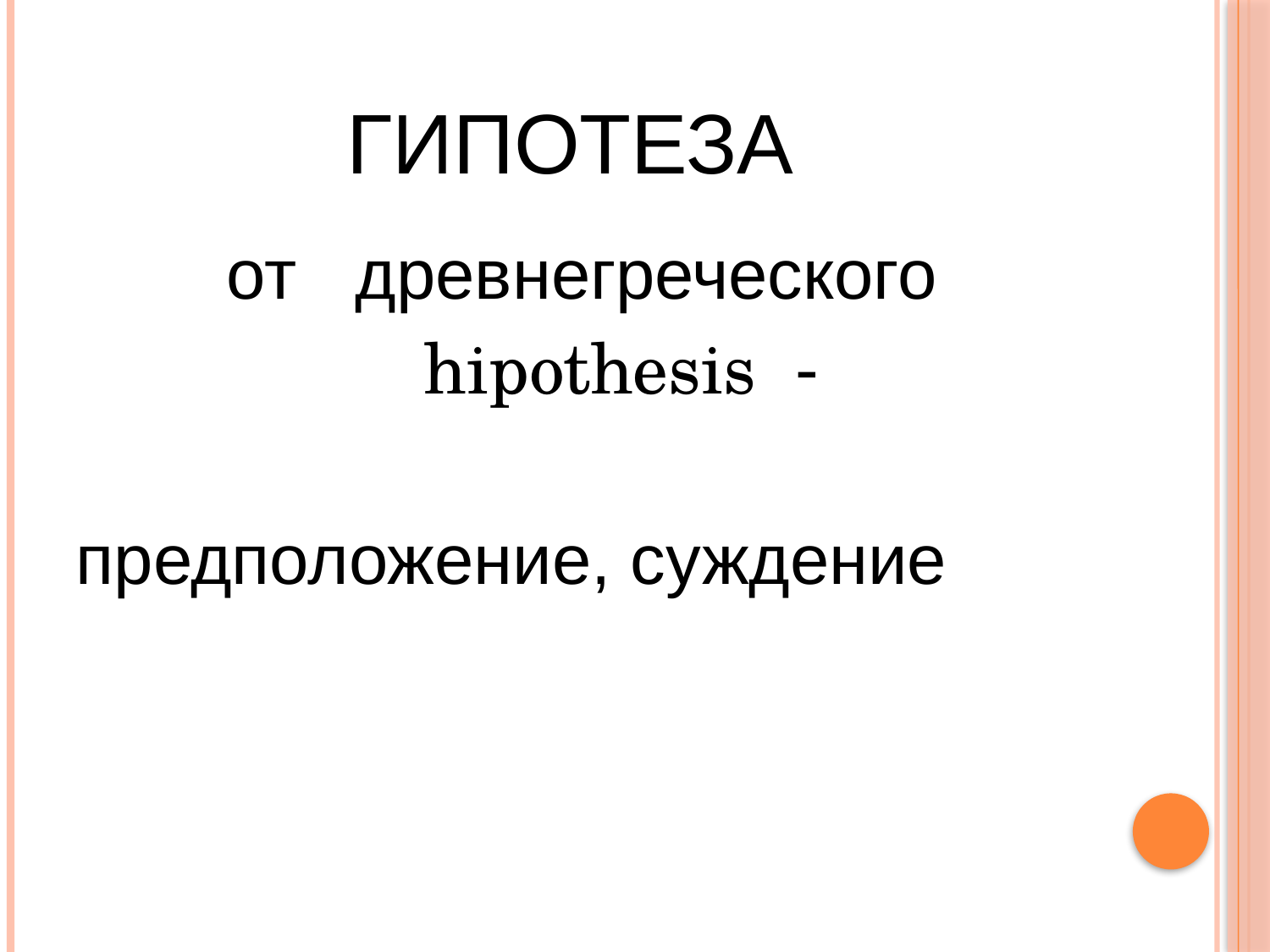

# ГИПОТЕЗА
от   древнегреческого
    hipothesis  -

предположение, суждение